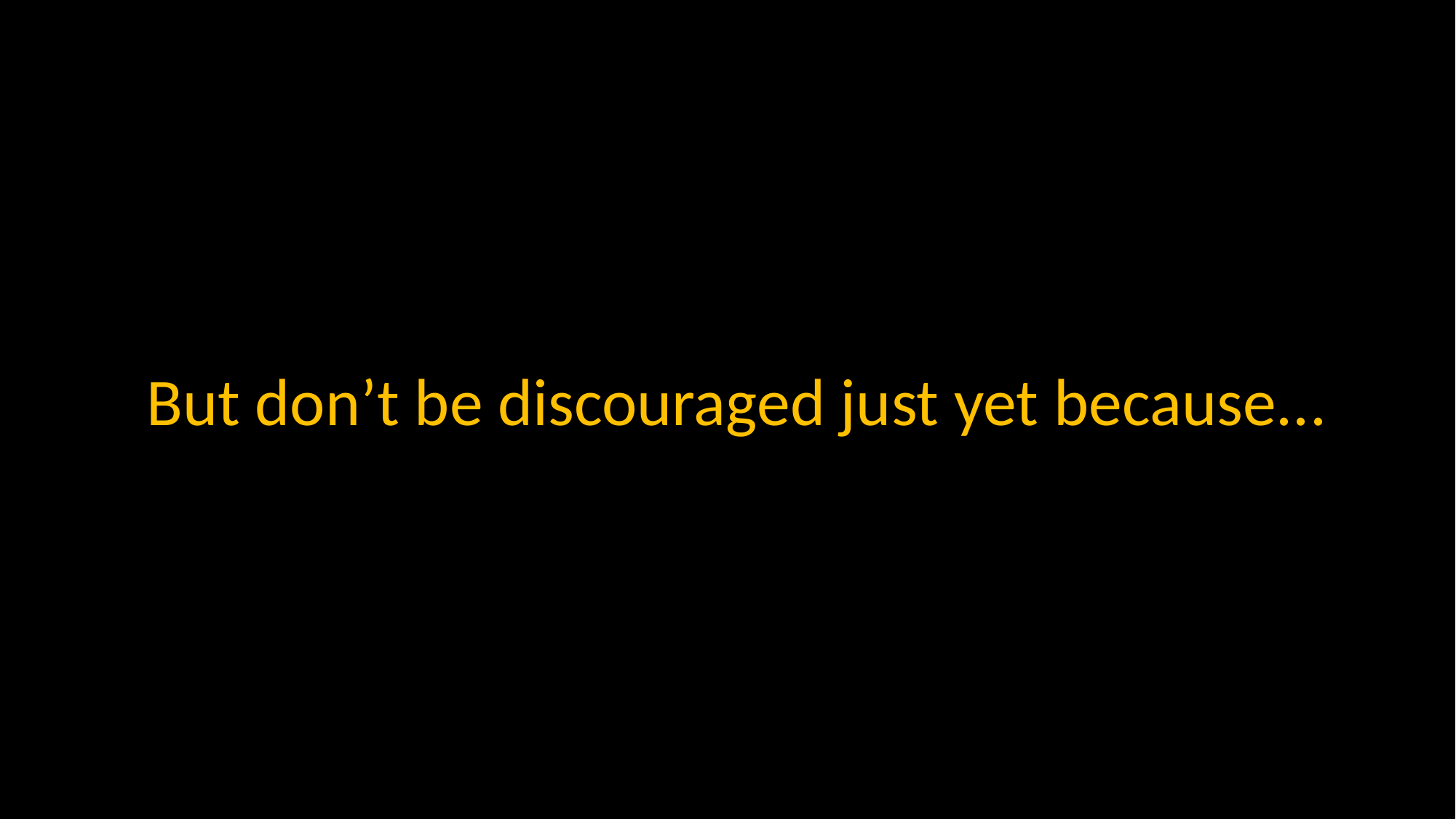

But don’t be discouraged just yet because...